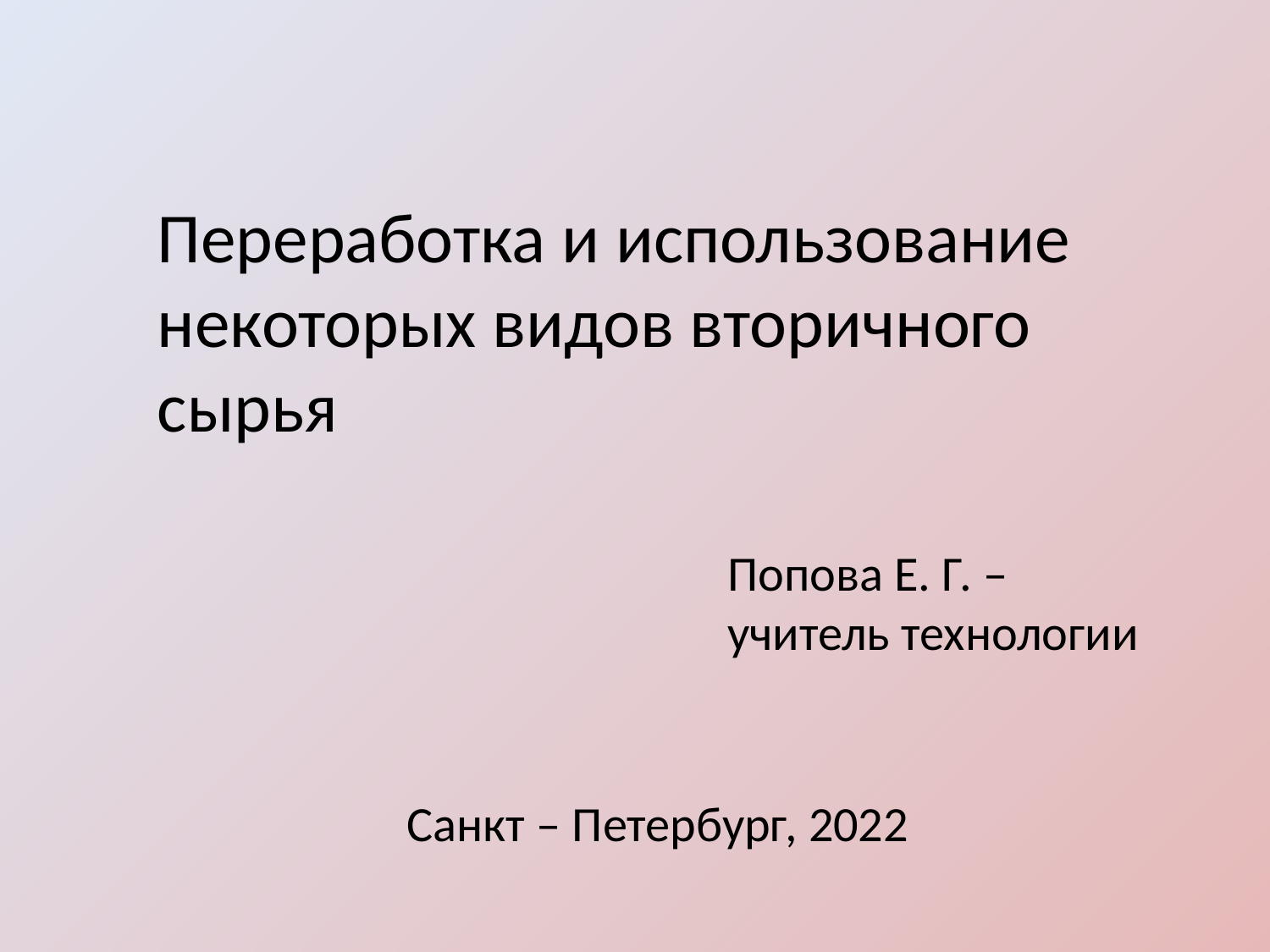

Переработка и использование некоторых видов вторичного сырья
Попова Е. Г. –
учитель технологии
        Санкт – Петербург, 2022